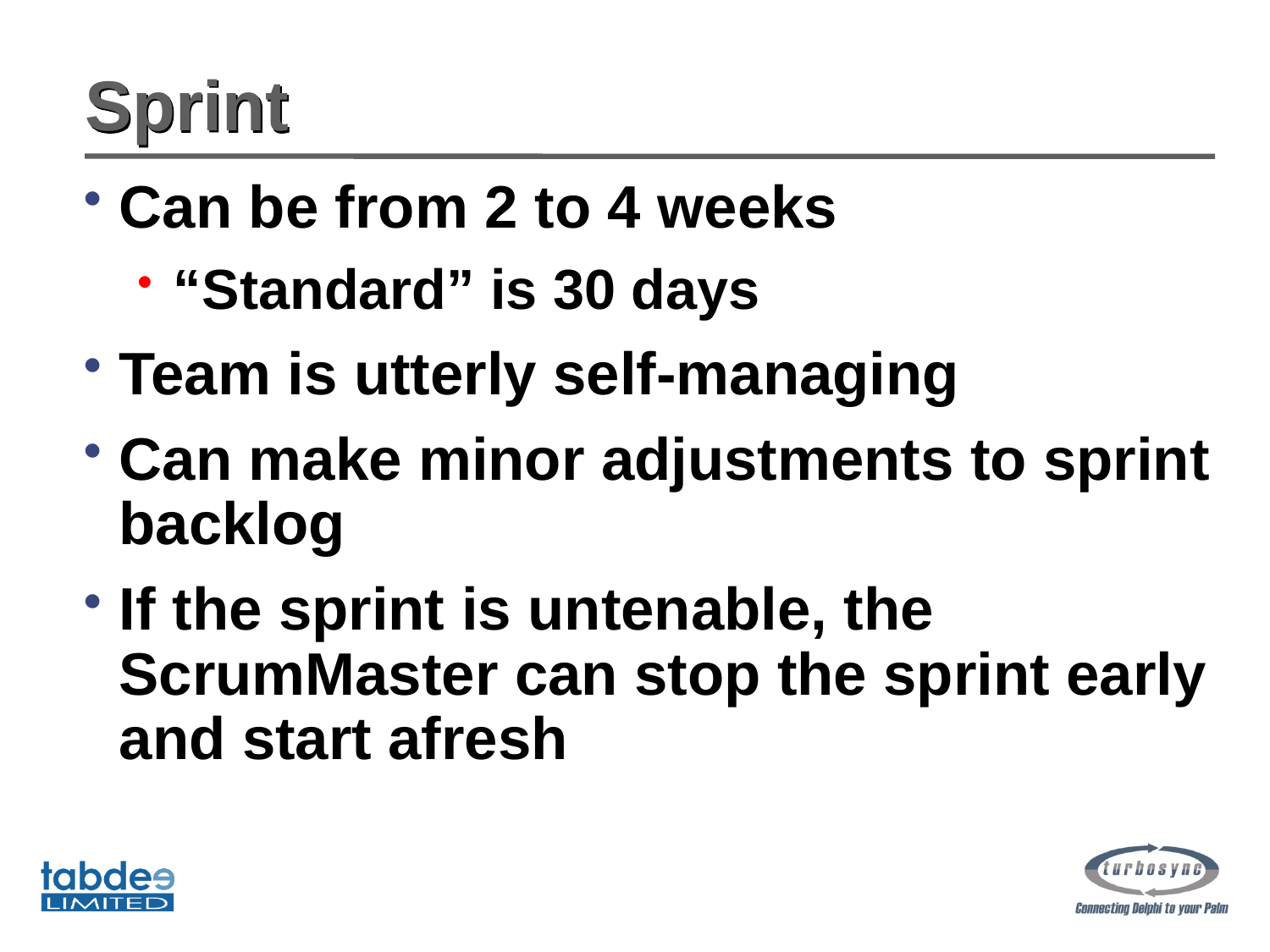

# Sprint
Can be from 2 to 4 weeks
“Standard” is 30 days
Team is utterly self-managing
Can make minor adjustments to sprint backlog
If the sprint is untenable, the ScrumMaster can stop the sprint early and start afresh